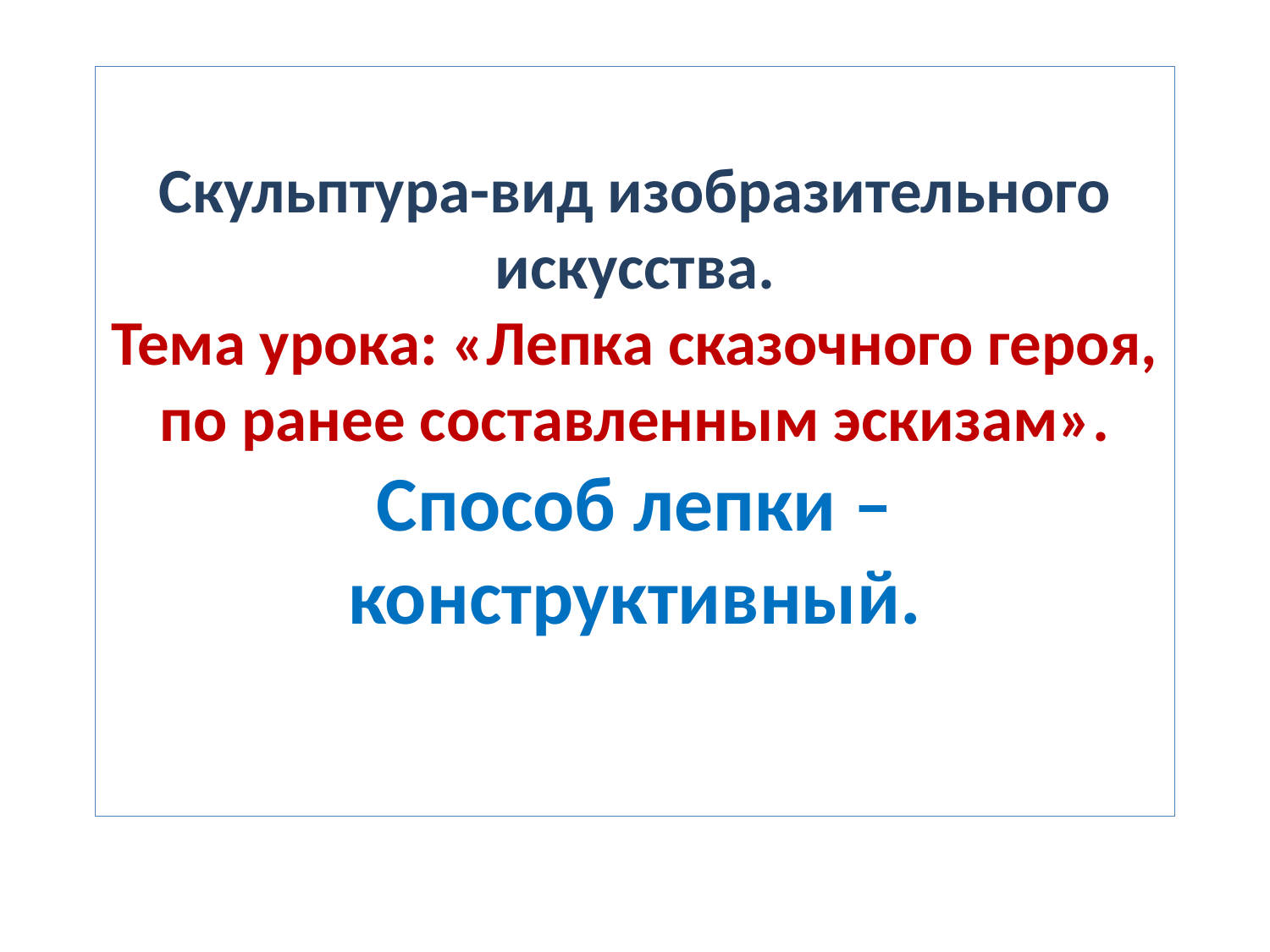

# Скульптура-вид изобразительного искусства. Тема урока: «Лепка сказочного героя, по ранее составленным эскизам». Способ лепки – конструктивный.